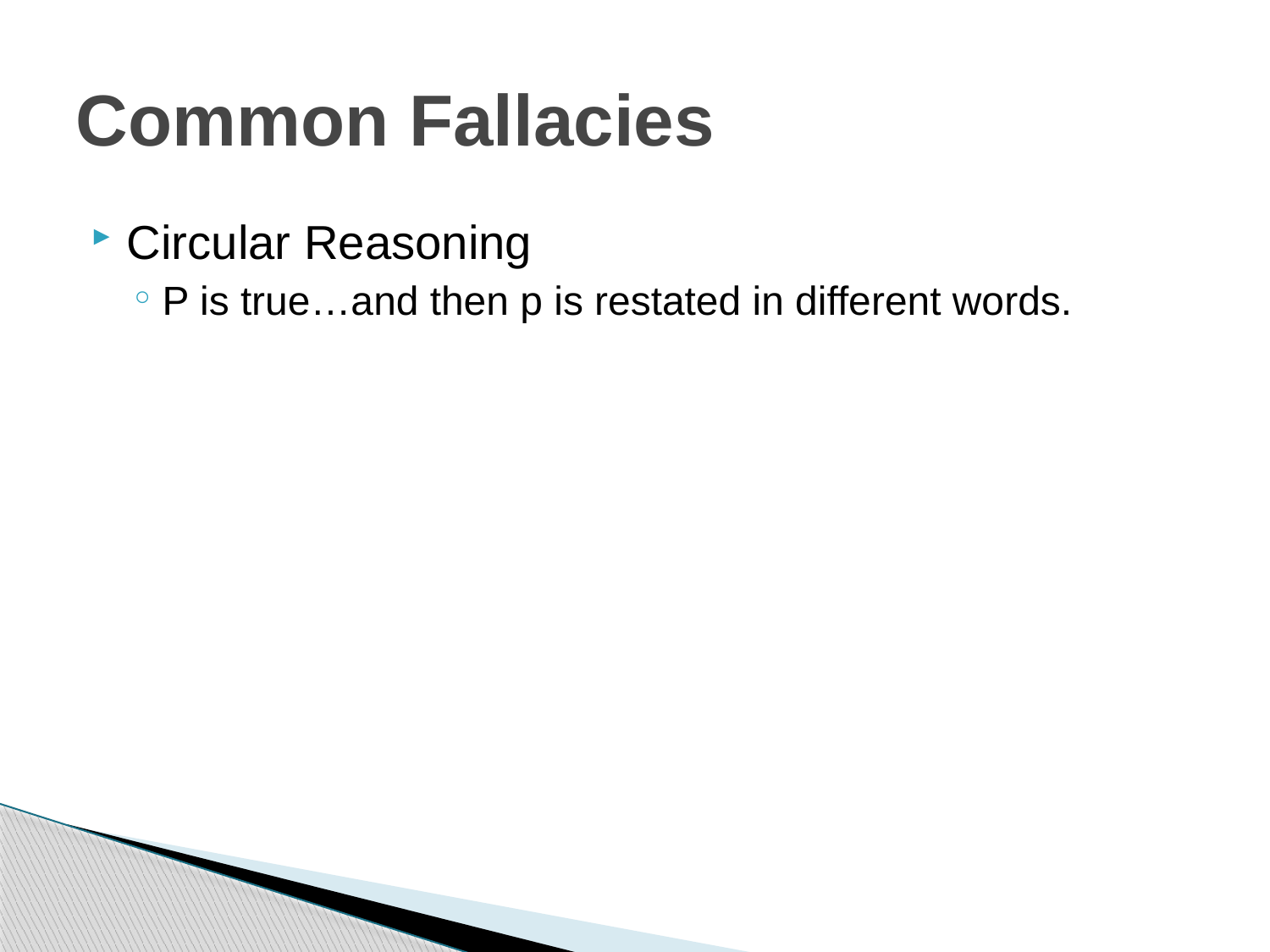

# Common Fallacies
Circular Reasoning
P is true…and then p is restated in different words.